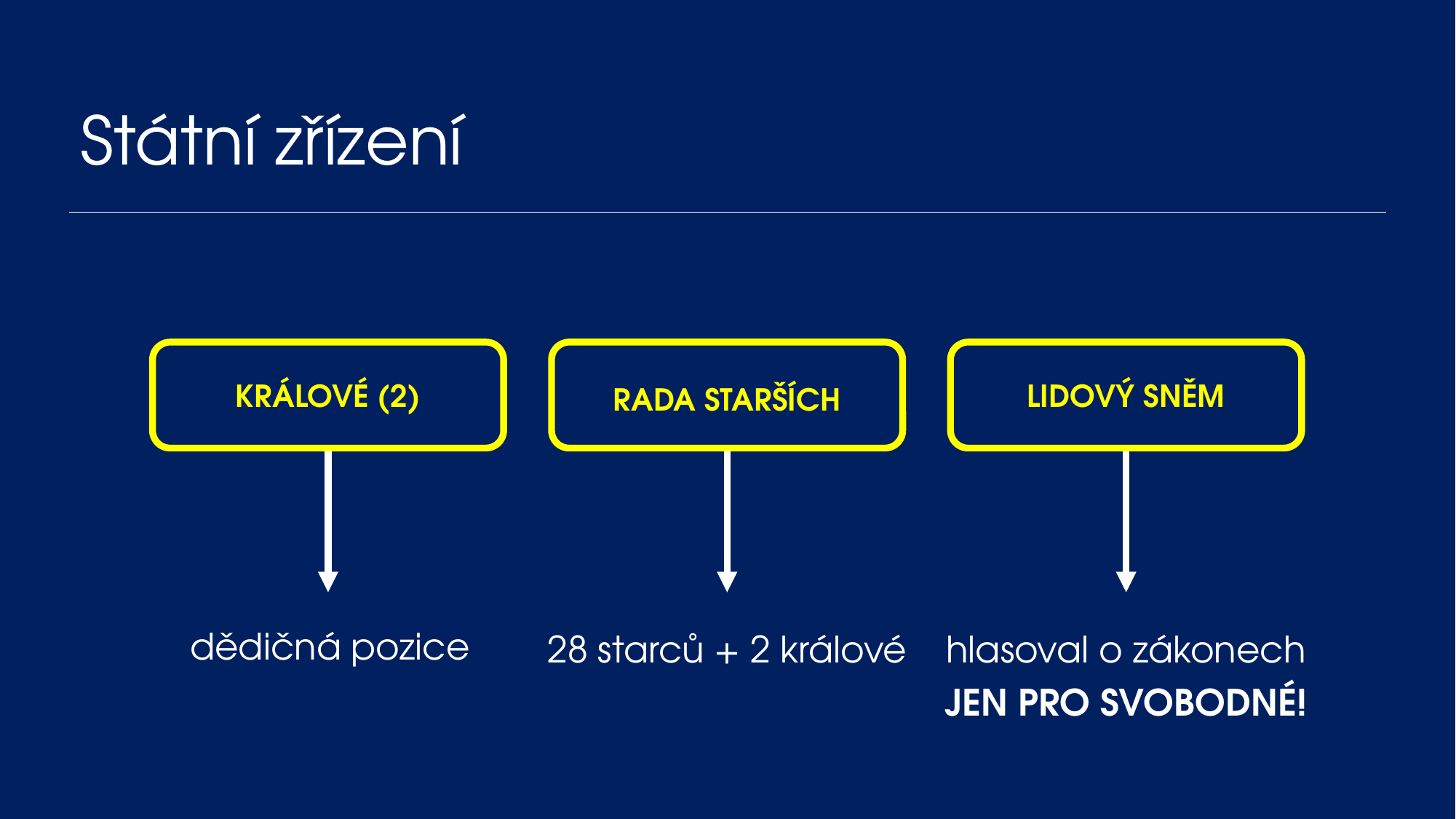

Státní zřízení

KRÁLOVÉ (2)
LIDOVÝ SNĚM
RADA STARŠÍCH
dědičná pozice
28 starců + 2 králové
hlasoval o zákonech
JEN PRO SVOBODNÉ!